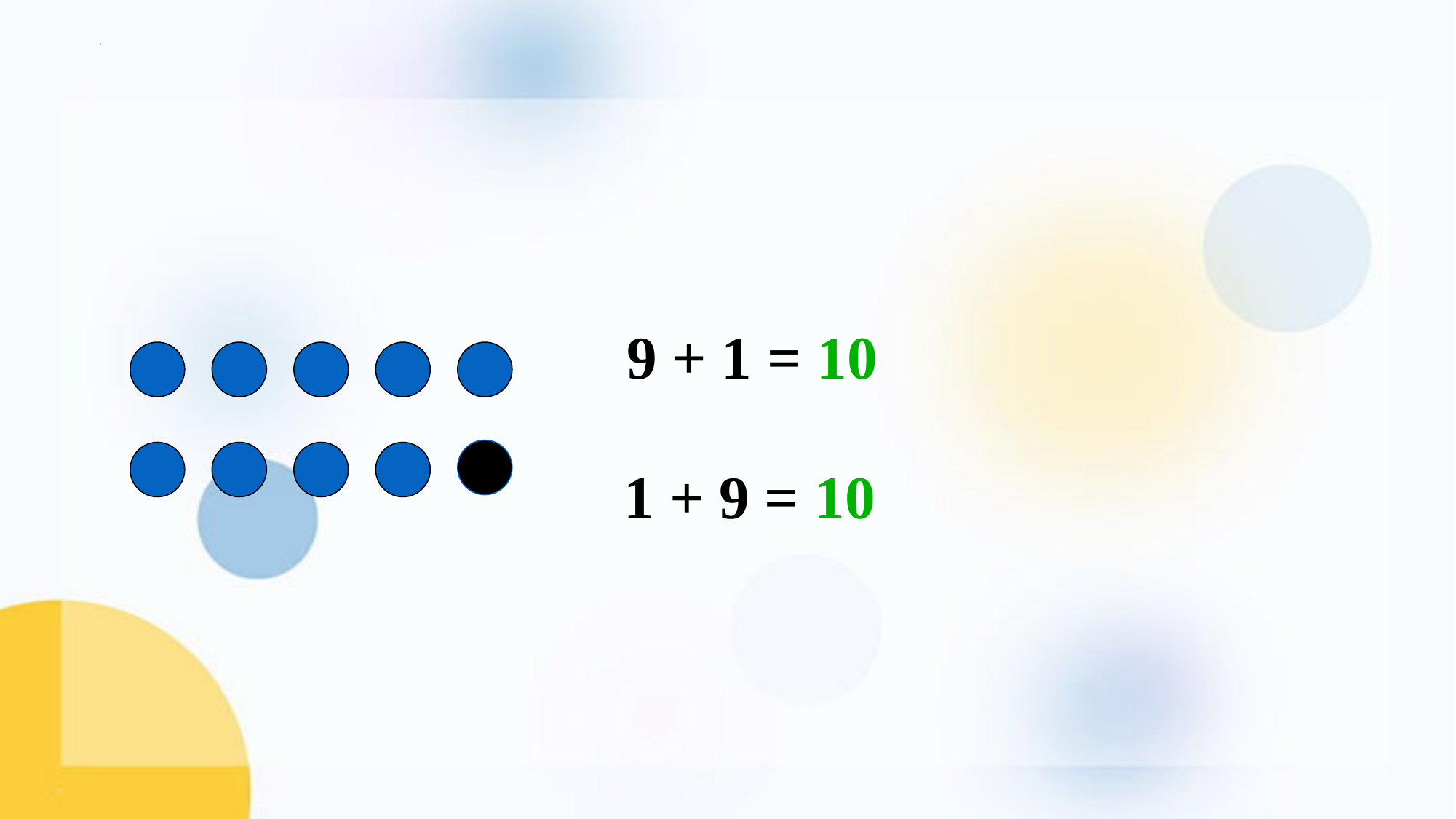

9 + 1 = 10

1 + 9 = 10